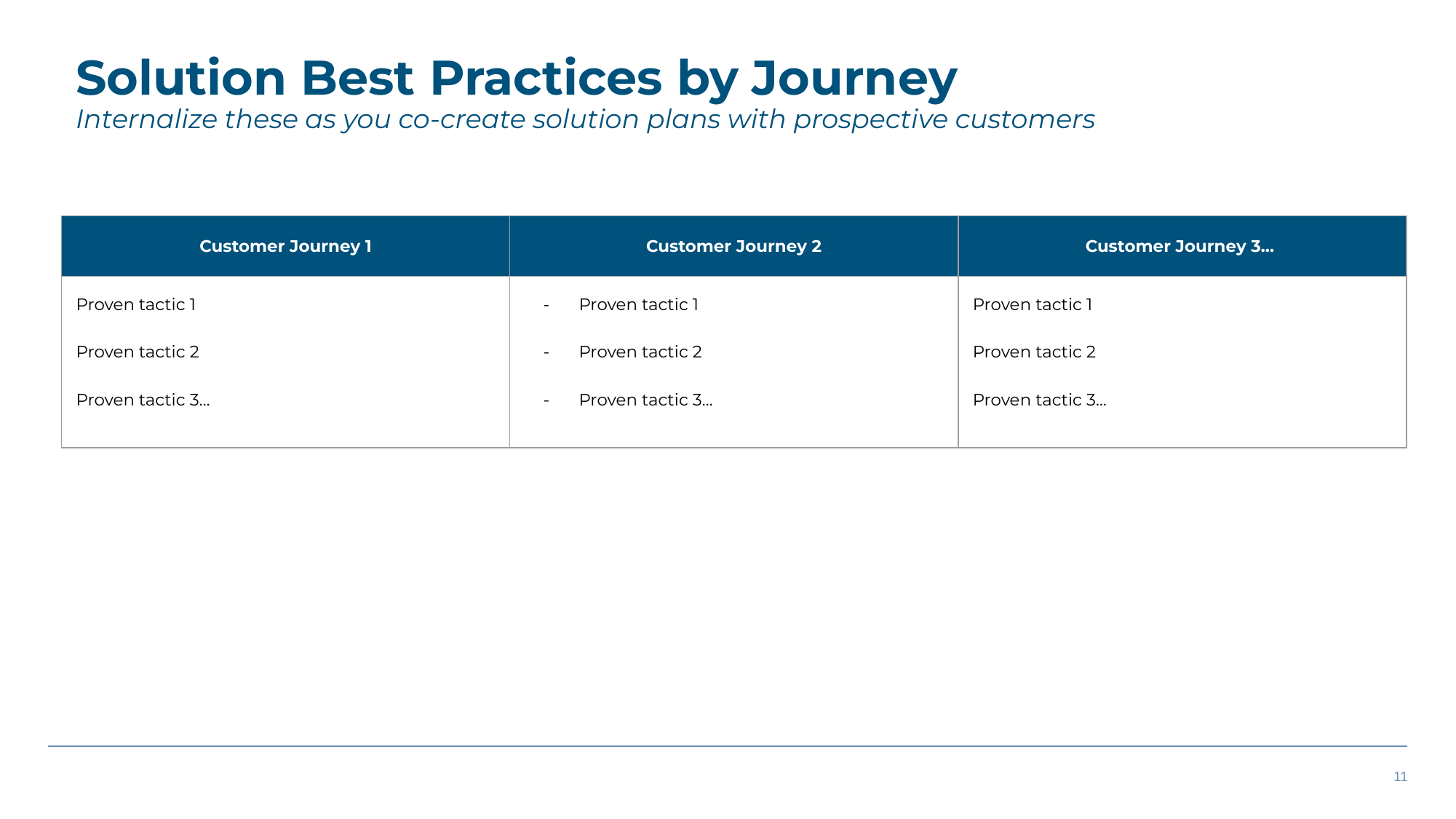

# Solution Best Practices by Journey
Internalize these as you co-create solution plans with prospective customers
| Customer Journey 1 | Customer Journey 2 | Customer Journey 3… |
| --- | --- | --- |
| Proven tactic 1 Proven tactic 2 Proven tactic 3… | Proven tactic 1 Proven tactic 2 Proven tactic 3… | Proven tactic 1 Proven tactic 2 Proven tactic 3… |